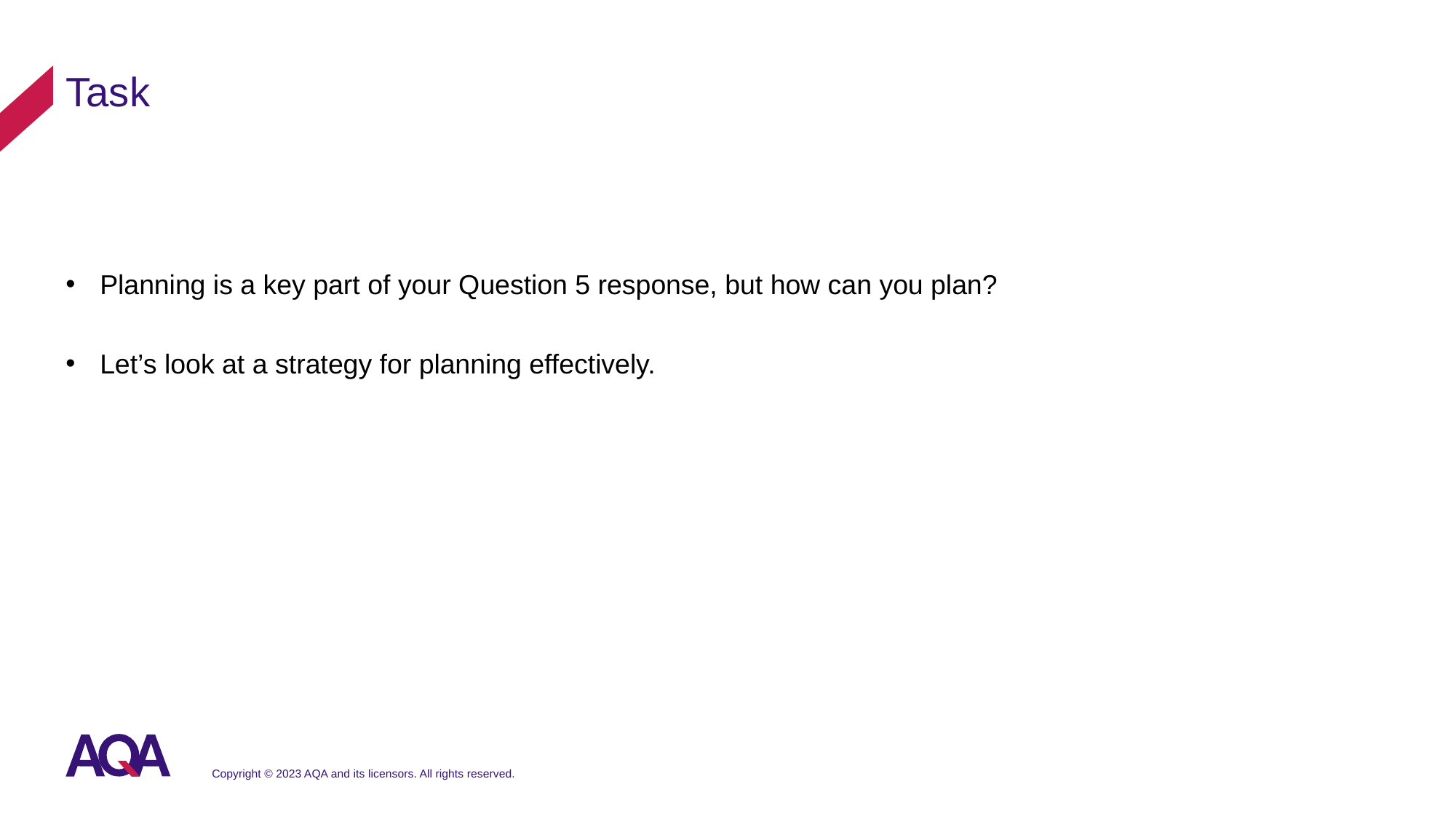

# Task
Planning is a key part of your Question 5 response, but how can you plan?
Let’s look at a strategy for planning effectively.

Copyright © 2023 AQA and its licensors. All rights reserved.